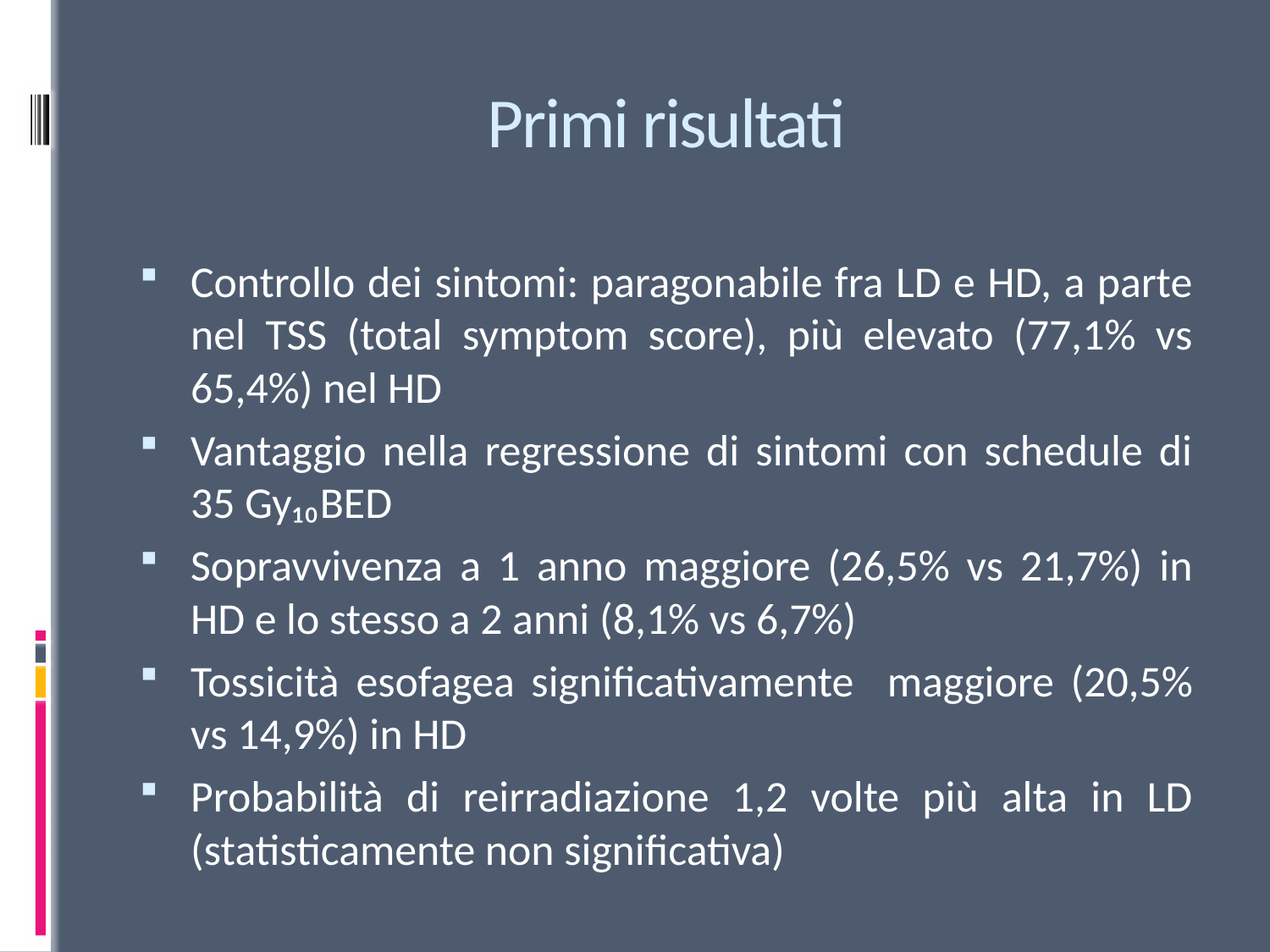

# Primi risultati
Controllo dei sintomi: paragonabile fra LD e HD, a parte nel TSS (total symptom score), più elevato (77,1% vs 65,4%) nel HD
Vantaggio nella regressione di sintomi con schedule di 35 Gy₁₀BED
Sopravvivenza a 1 anno maggiore (26,5% vs 21,7%) in HD e lo stesso a 2 anni (8,1% vs 6,7%)
Tossicità esofagea significativamente  maggiore (20,5% vs 14,9%) in HD
Probabilità di reirradiazione 1,2 volte più alta in LD (statisticamente non significativa)